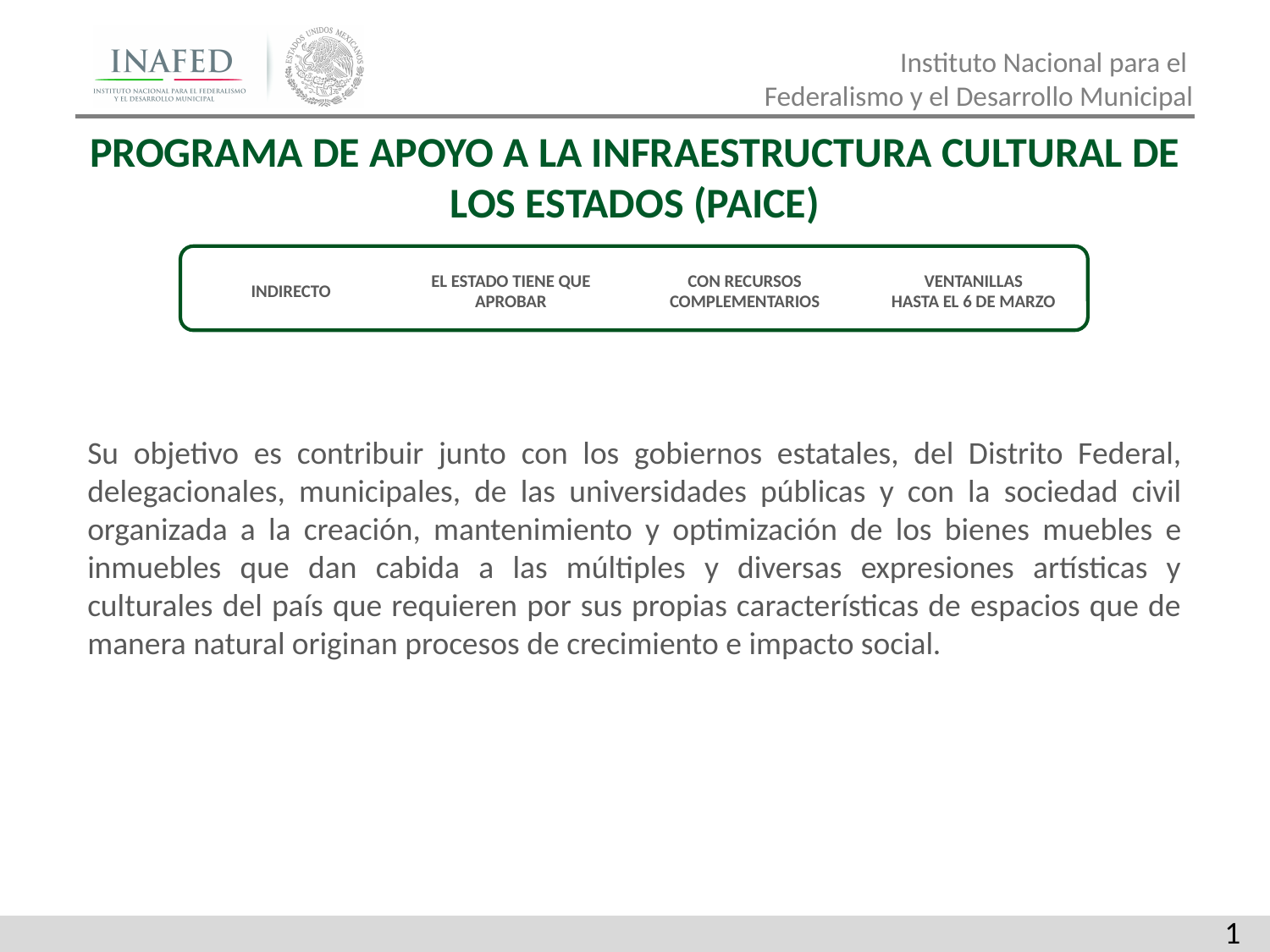

PROGRAMA DE APOYO A LA INFRAESTRUCTURA CULTURAL DE LOS ESTADOS (PAICE)

| INDIRECTO | EL ESTADO TIENE QUE APROBAR | CON RECURSOS COMPLEMENTARIOS | VENTANILLAS HASTA EL 6 DE MARZO |
| --- | --- | --- | --- |
Su objetivo es contribuir junto con los gobiernos estatales, del Distrito Federal, delegacionales, municipales, de las universidades públicas y con la sociedad civil organizada a la creación, mantenimiento y optimización de los bienes muebles e inmuebles que dan cabida a las múltiples y diversas expresiones artísticas y culturales del país que requieren por sus propias características de espacios que de manera natural originan procesos de crecimiento e impacto social.

1